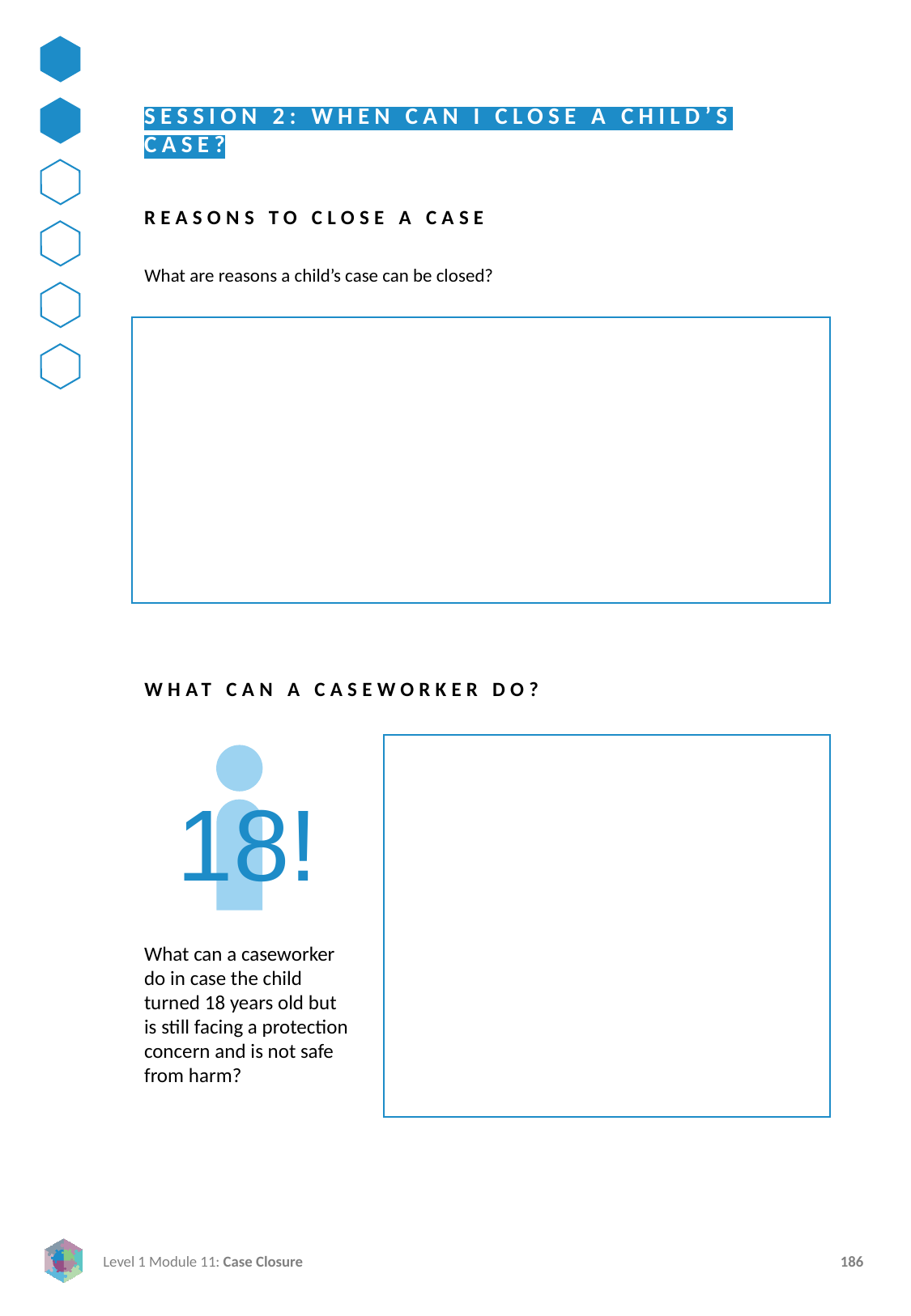

SESSION 2: WHEN CAN I CLOSE A CHILD’S CASE?

REASONS TO CLOSE A CASE

What are reasons a child’s case can be closed?

WHAT CAN A CASEWORKER DO?

18!
What can a caseworker do in case the child turned 18 years old but is still facing a protection concern and is not safe from harm?